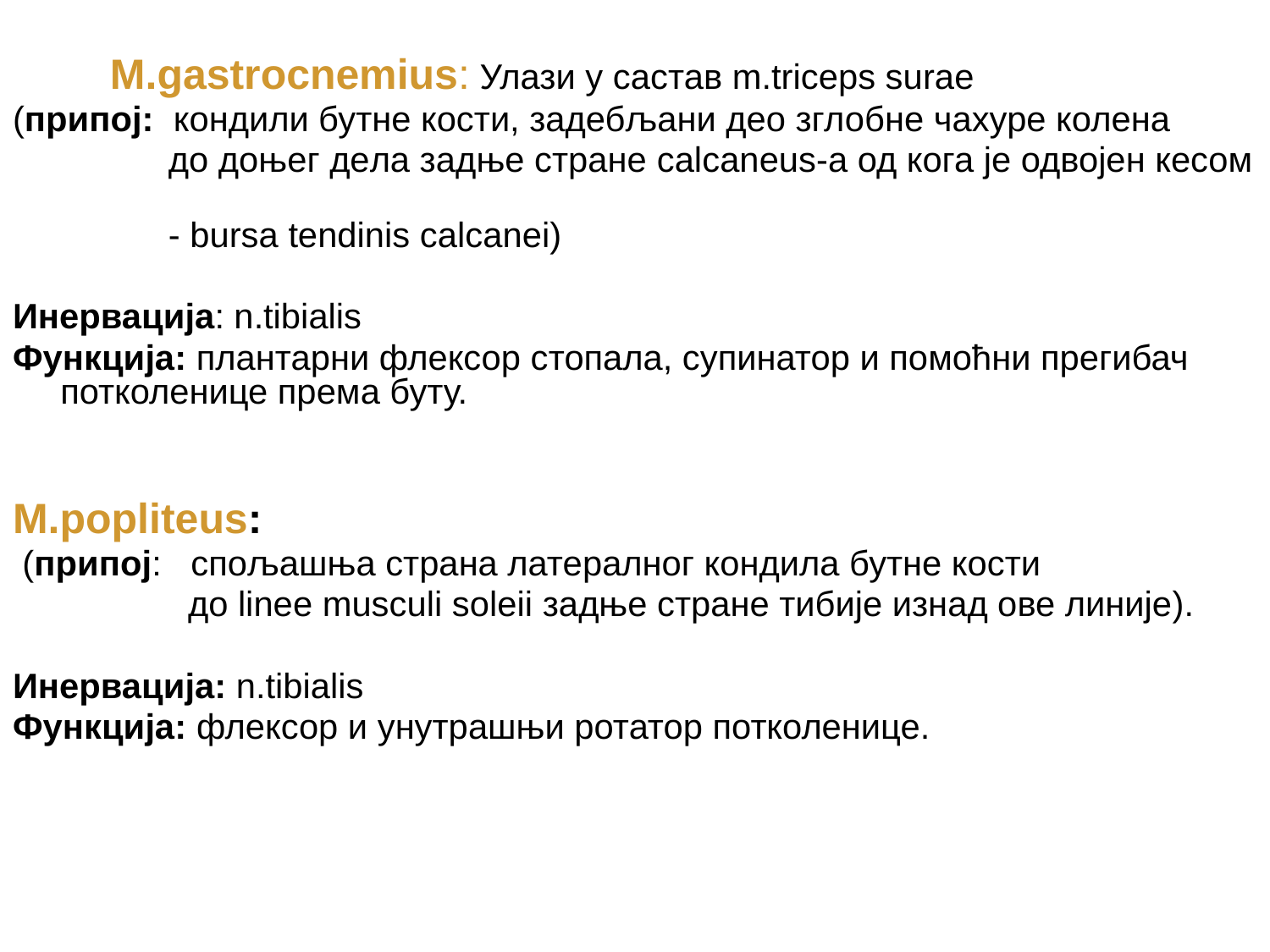

M.gastrocnemius: Улази у састав m.triceps surae
(припој:  кондили бутне кости, задебљани део зглобне чахуре колена
                до дoњег дeла задњe странe calcaneus-a од кога је одвојен кесом
                - bursa tendinis calcanei)

Инервација: n.tibialis
Функција: плантарни флексор стопала, супинатор и помоћни прегибач потколенице према буту.

M.popliteus:
 (припој:   спољашња страна латералног кондилa бутне кости
                  до linee musculi soleii задње стране тибије изнад ове линије).

Инервација: n.tibialis
Функција: флексор и унутрашњи ротатор потколенице.